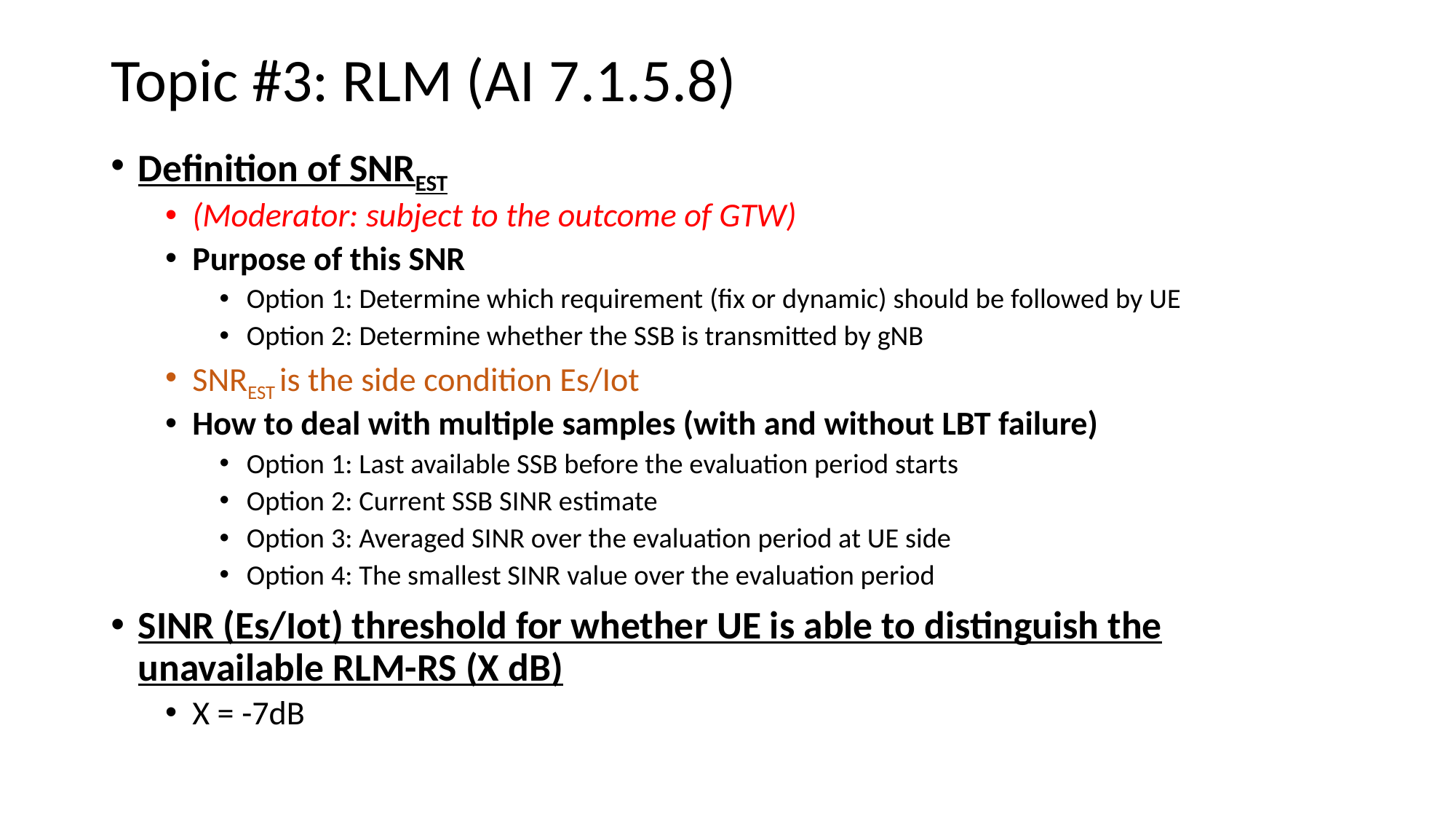

# Topic #3: RLM (AI 7.1.5.8)
Definition of SNREST
(Moderator: subject to the outcome of GTW)
Purpose of this SNR
Option 1: Determine which requirement (fix or dynamic) should be followed by UE
Option 2: Determine whether the SSB is transmitted by gNB
SNREST is the side condition Es/Iot
How to deal with multiple samples (with and without LBT failure)
Option 1: Last available SSB before the evaluation period starts
Option 2: Current SSB SINR estimate
Option 3: Averaged SINR over the evaluation period at UE side
Option 4: The smallest SINR value over the evaluation period
SINR (Es/Iot) threshold for whether UE is able to distinguish the unavailable RLM-RS (X dB)
X = -7dB